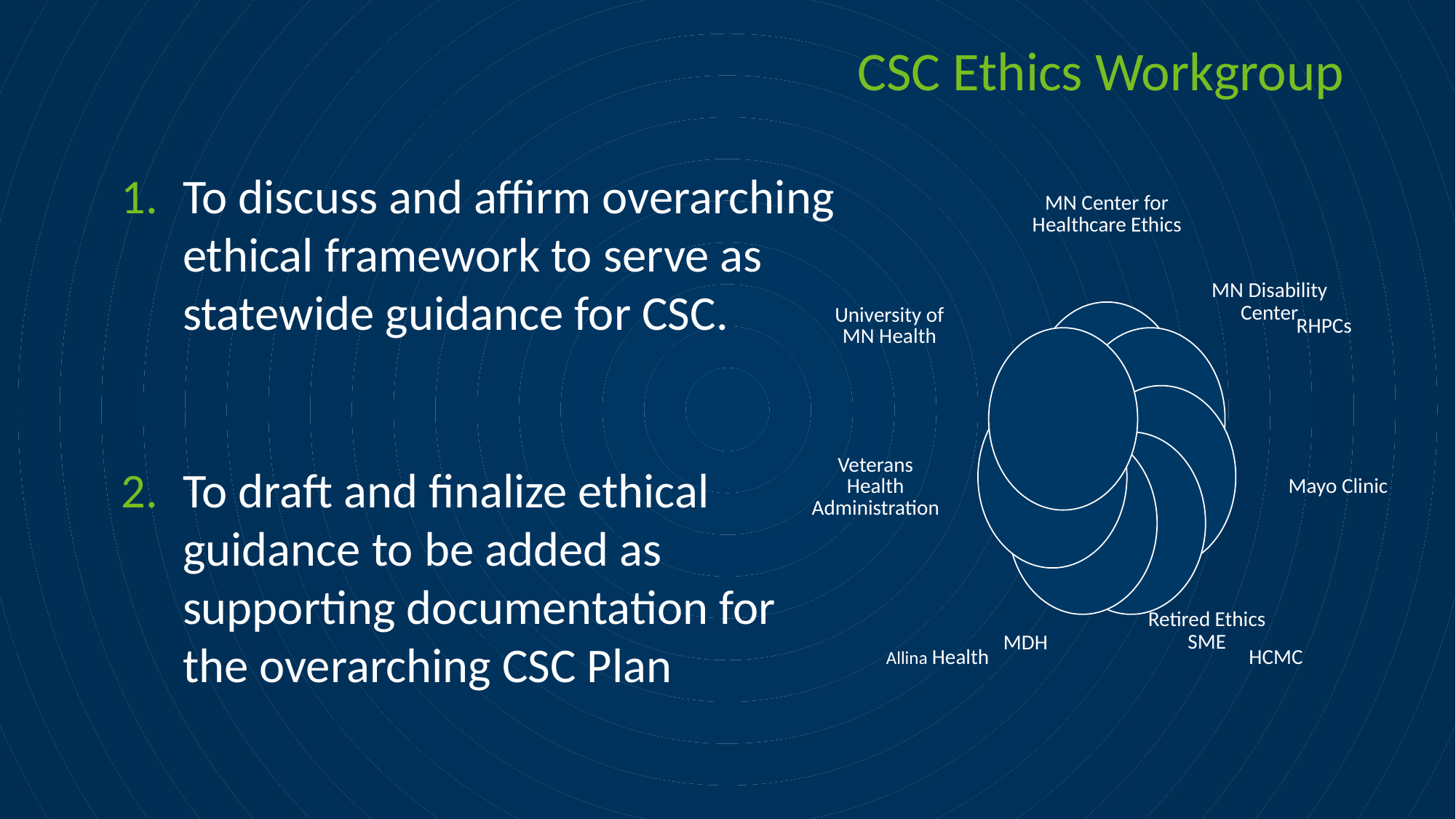

# CSC Ethics Workgroup
MN Center for Healthcare Ethics
RHPCs
Mayo Clinic
Allina Health
Veterans Health Administration
HCMC
To discuss and affirm overarching ethical framework to serve as statewide guidance for CSC.

To draft and finalize ethical guidance to be added as supporting documentation for the overarching CSC Plan

MN Disability Center

Retired Ethics SME

MDH